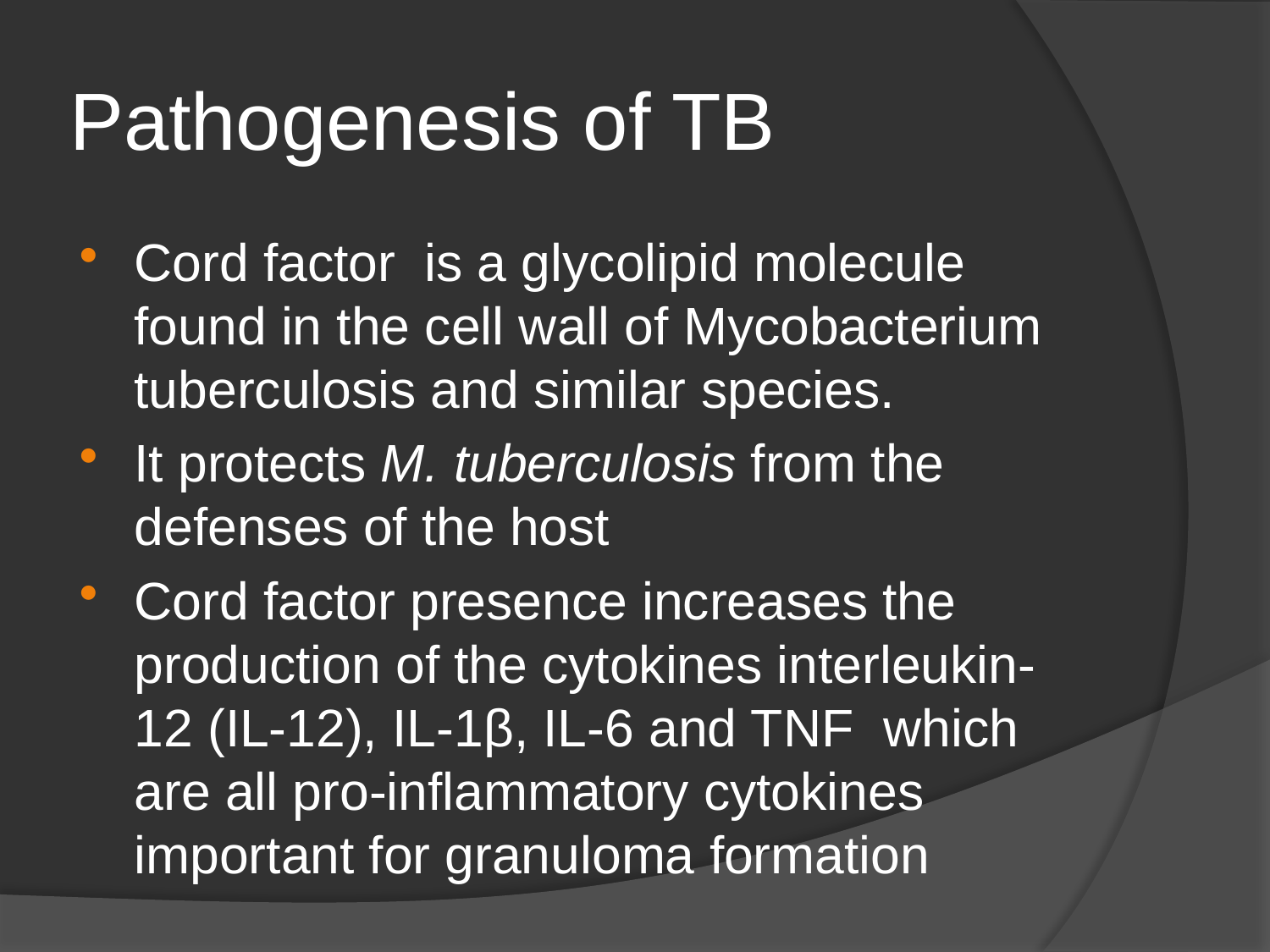

# Pathogenesis of TB
Cord factor  is a glycolipid molecule found in the cell wall of Mycobacterium tuberculosis and similar species.
It protects M. tuberculosis from the defenses of the host
Cord factor presence increases the production of the cytokines interleukin-12 (IL-12), IL-1β, IL-6 and TNF  which are all pro-inflammatory cytokines important for granuloma formation